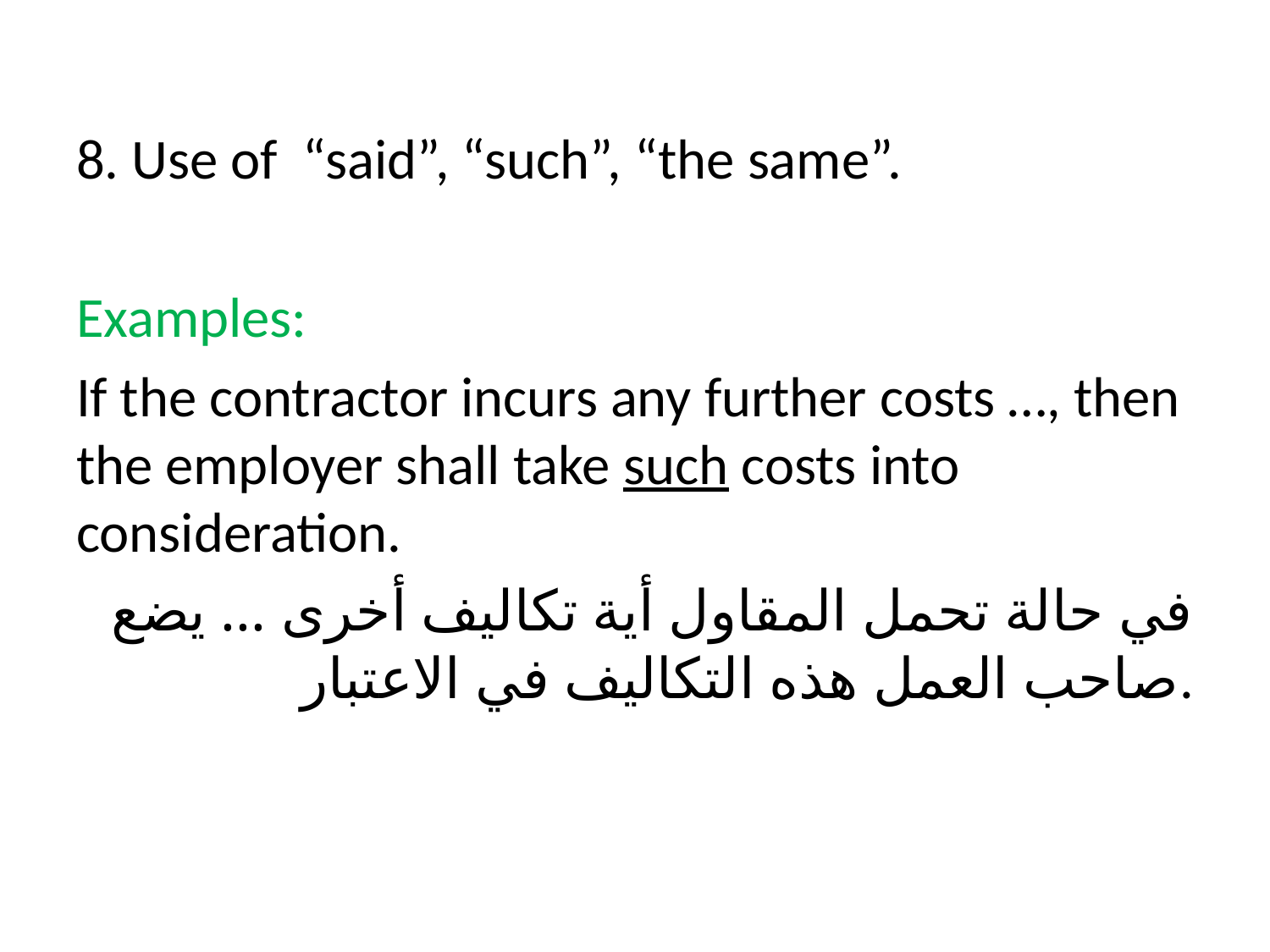

#
8. Use of  “said”, “such”, “the same”.

Examples:
If the contractor incurs any further costs …, then the employer shall take such costs into consideration.
في حالة تحمل المقاول أية تكاليف أخرى ... يضع صاحب العمل هذه التكاليف في الاعتبار.